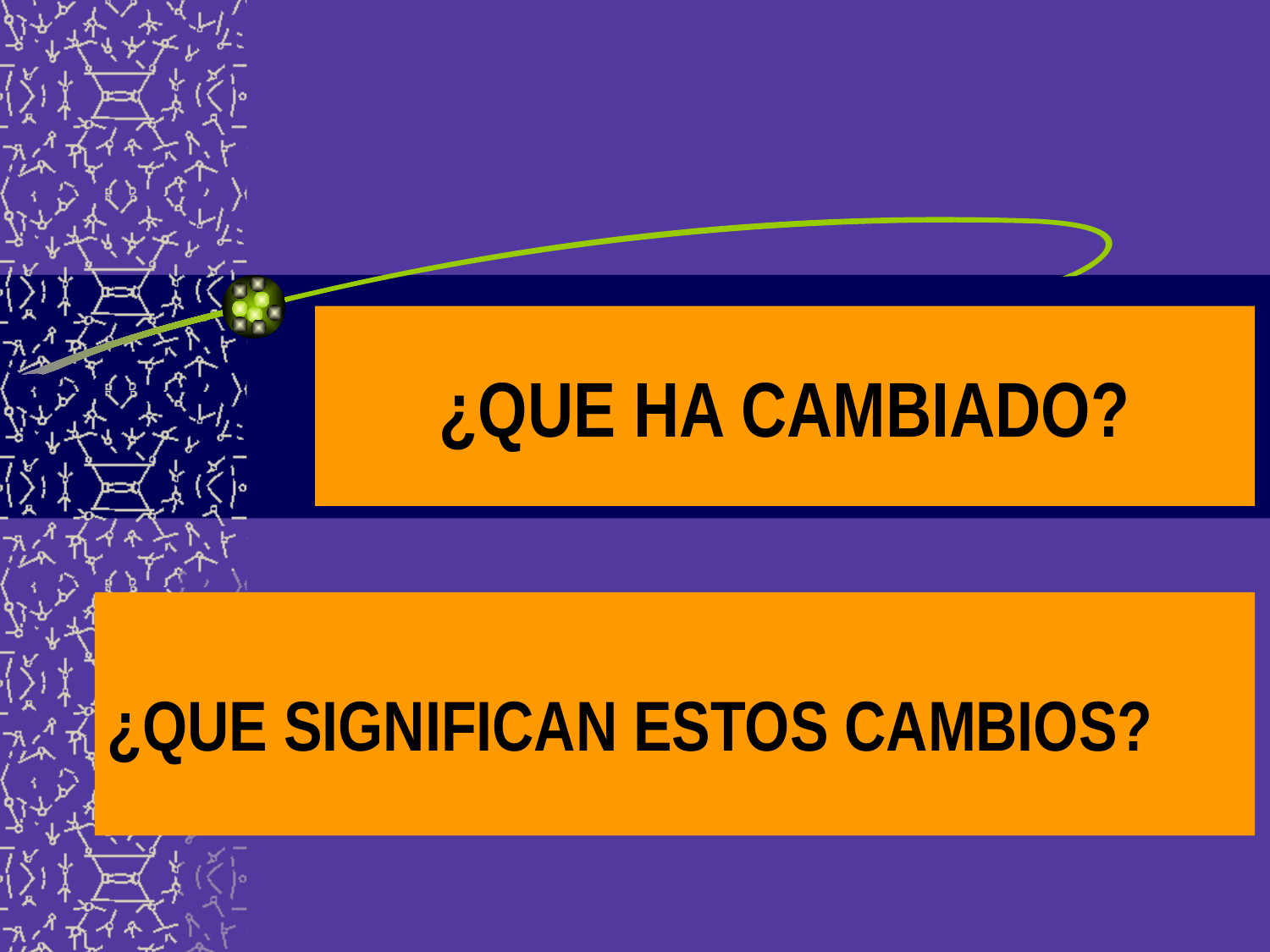

# ¿QUE HA CAMBIADO?

¿QUE SIGNIFICAN ESTOS CAMBIOS?